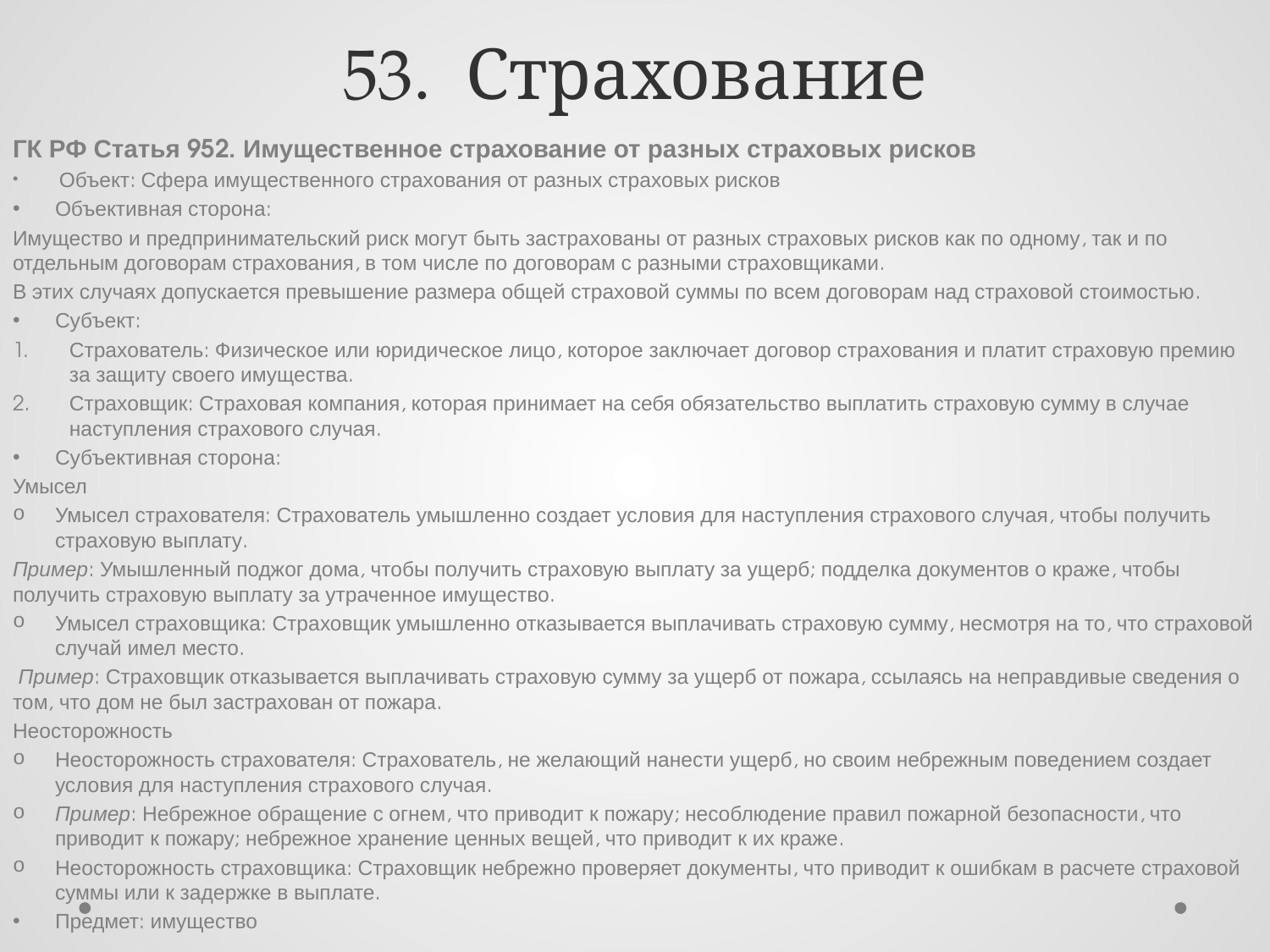

# 53.  Страхование
ГК РФ Статья 952. Имущественное страхование от разных страховых рисков
 Объект: Сфера имущественного страхования от разных страховых рисков
Объективная сторона:
Имущество и предпринимательский риск могут быть застрахованы от разных страховых рисков как по одному, так и по отдельным договорам страхования, в том числе по договорам с разными страховщиками.
В этих случаях допускается превышение размера общей страховой суммы по всем договорам над страховой стоимостью.
Субъект:
Страхователь: Физическое или юридическое лицо, которое заключает договор страхования и платит страховую премию за защиту своего имущества.
Страховщик: Страховая компания, которая принимает на себя обязательство выплатить страховую сумму в случае наступления страхового случая.
Субъективная сторона:
Умысел
Умысел страхователя: Страхователь умышленно создает условия для наступления страхового случая, чтобы получить страховую выплату.
Пример: Умышленный поджог дома, чтобы получить страховую выплату за ущерб; подделка документов о краже, чтобы получить страховую выплату за утраченное имущество.
Умысел страховщика: Страховщик умышленно отказывается выплачивать страховую сумму, несмотря на то, что страховой случай имел место.
 Пример: Страховщик отказывается выплачивать страховую сумму за ущерб от пожара, ссылаясь на неправдивые сведения о том, что дом не был застрахован от пожара.
Неосторожность
Неосторожность страхователя: Страхователь, не желающий нанести ущерб, но своим небрежным поведением создает условия для наступления страхового случая.
Пример: Небрежное обращение с огнем, что приводит к пожару; несоблюдение правил пожарной безопасности, что приводит к пожару; небрежное хранение ценных вещей, что приводит к их краже.
Неосторожность страховщика: Страховщик небрежно проверяет документы, что приводит к ошибкам в расчете страховой суммы или к задержке в выплате.
Предмет: имущество